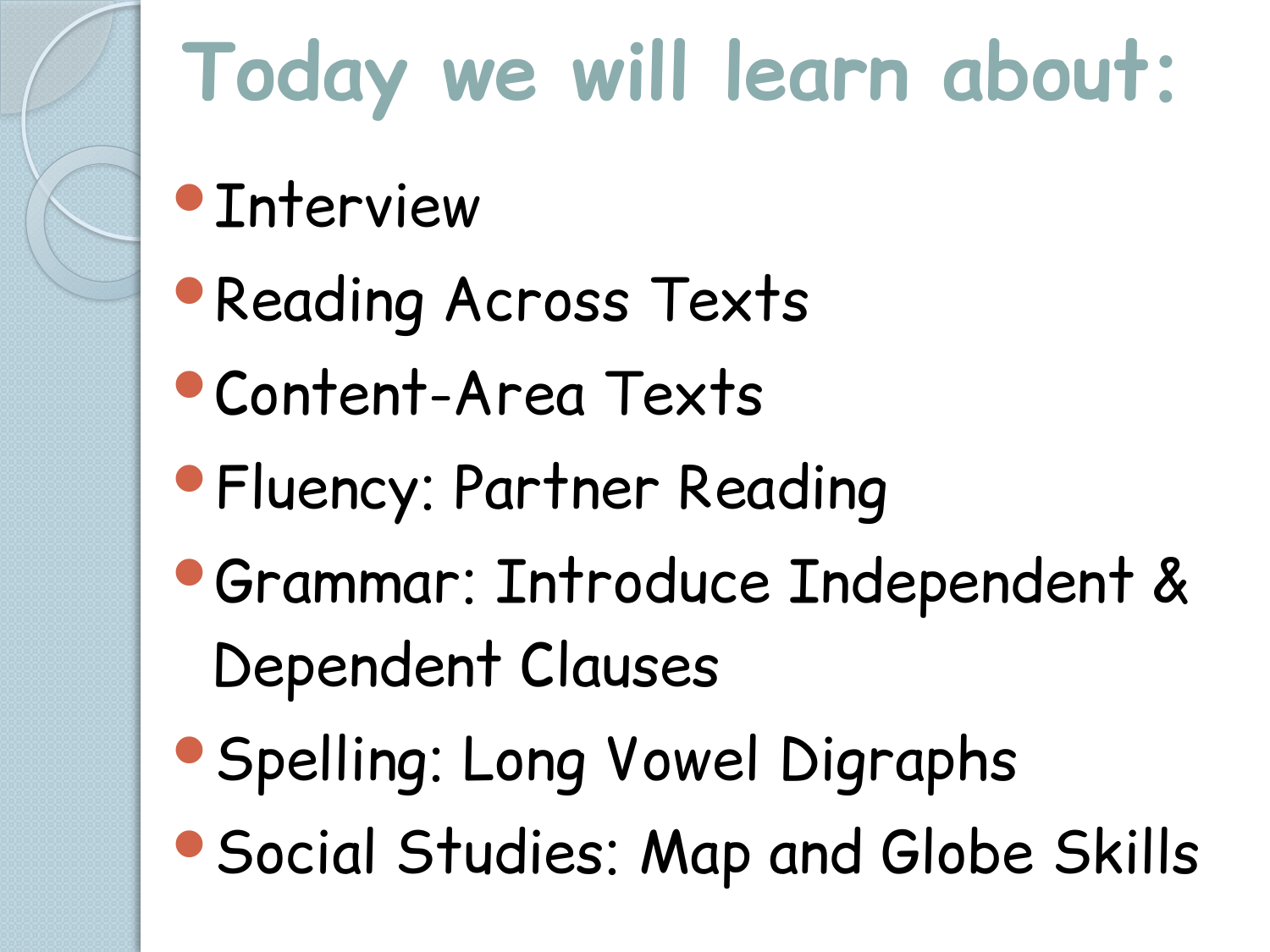

# Today we will learn about:
Interview
Reading Across Texts
Content-Area Texts
Fluency: Partner Reading
Grammar: Introduce Independent & Dependent Clauses
Spelling: Long Vowel Digraphs
Social Studies: Map and Globe Skills